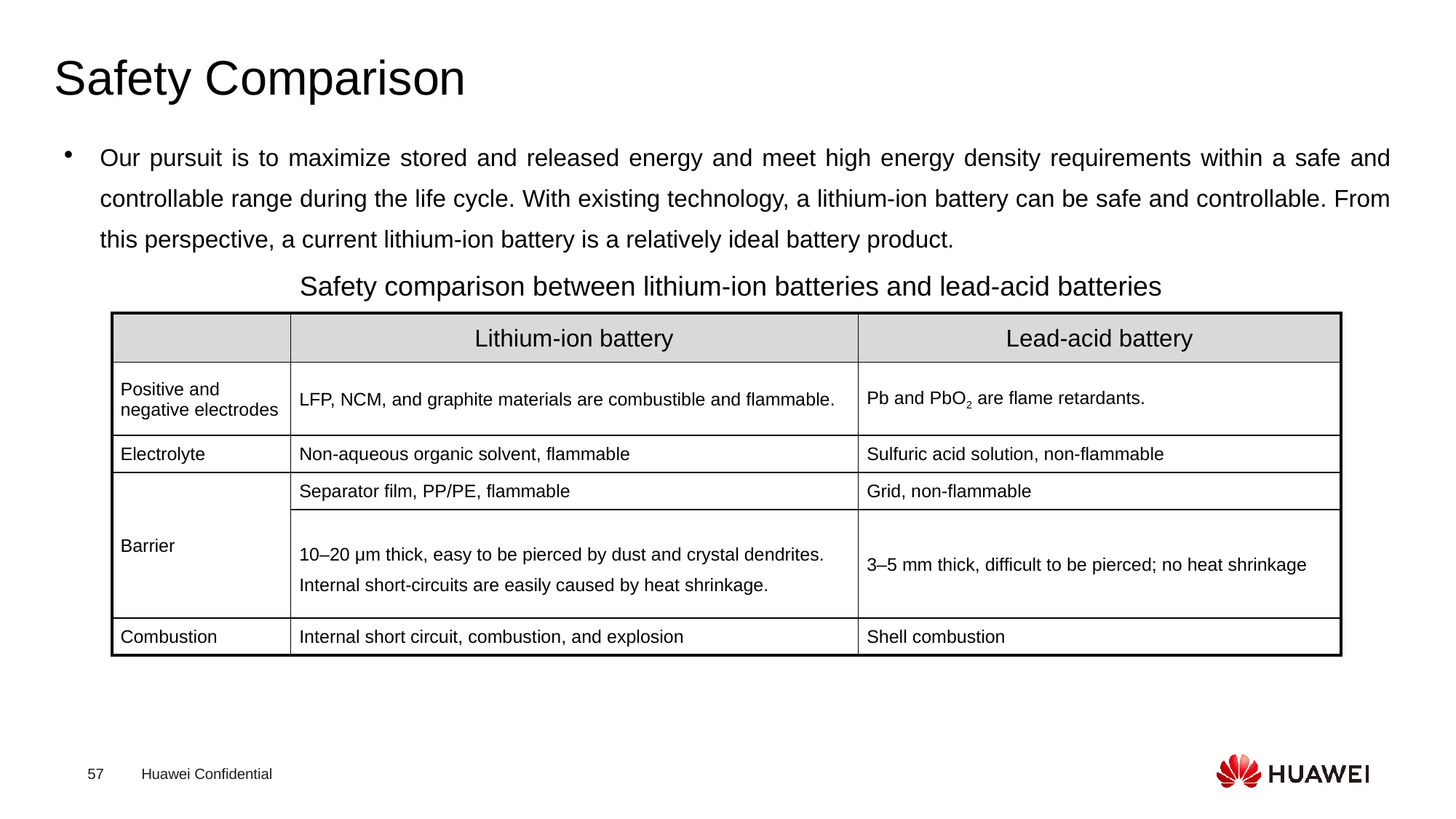

# Safety Comparison
Our pursuit is to maximize stored and released energy and meet high energy density requirements within a safe and controllable range during the life cycle. With existing technology, a lithium-ion battery can be safe and controllable. From this perspective, a current lithium-ion battery is a relatively ideal battery product.

Safety comparison between lithium-ion batteries and lead-acid batteries
|  | Lithium-ion battery | Lead-acid battery |
| --- | --- | --- |
| Positive and negative electrodes | LFP, NCM, and graphite materials are combustible and flammable. | Pb and PbO2 are flame retardants. |
| Electrolyte | Non-aqueous organic solvent, flammable | Sulfuric acid solution, non-flammable |
| Barrier | Separator film, PP/PE, flammable | Grid, non-flammable |
|  | 10–20 μm thick, easy to be pierced by dust and crystal dendrites. Internal short-circuits are easily caused by heat shrinkage. | 3–5 mm thick, difficult to be pierced; no heat shrinkage |
| Combustion | Internal short circuit, combustion, and explosion | Shell combustion |